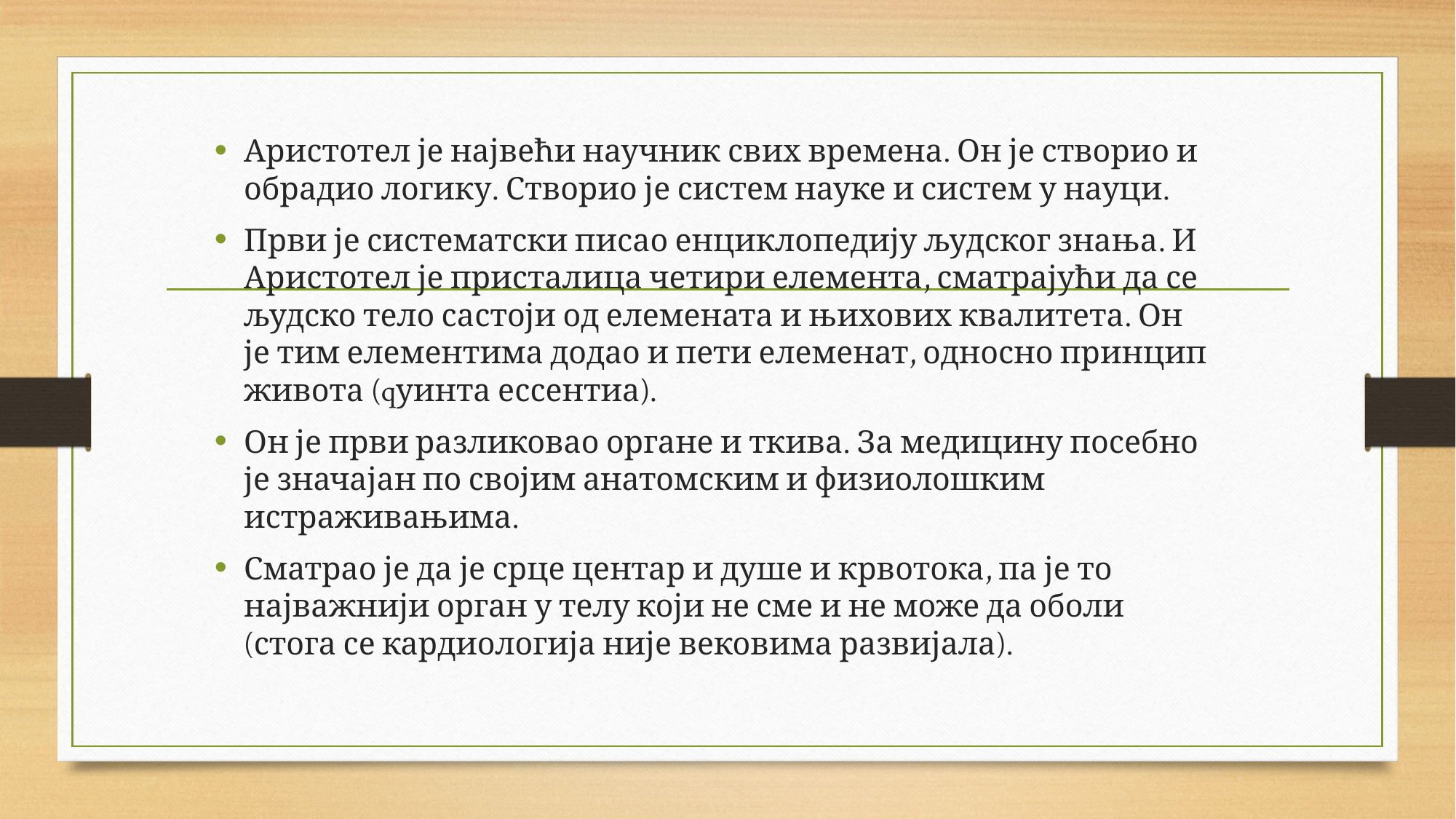

Аристотел је највећи научник свих времена. Он је створио и обрадио логику. Створио је систем науке и систем у науци.
Први је систематски писао енциклопедију људског знања. И Аристотел је присталица четири елемента, сматрајући да се људско тело састоји од елемената и њихових квалитета. Он је тим елементима додао и пети елеменат, односно принцип живота (qуинта ессентиа).
Он је први разликовао органе и ткива. За медицину посебно је значајан по својим анатомским и физиолошким истраживањима.
Сматрао је да је срце центар и душе и крвотока, па је то најважнији орган у телу који не сме и не може да оболи (стога се кардиологија није вековима развијала).